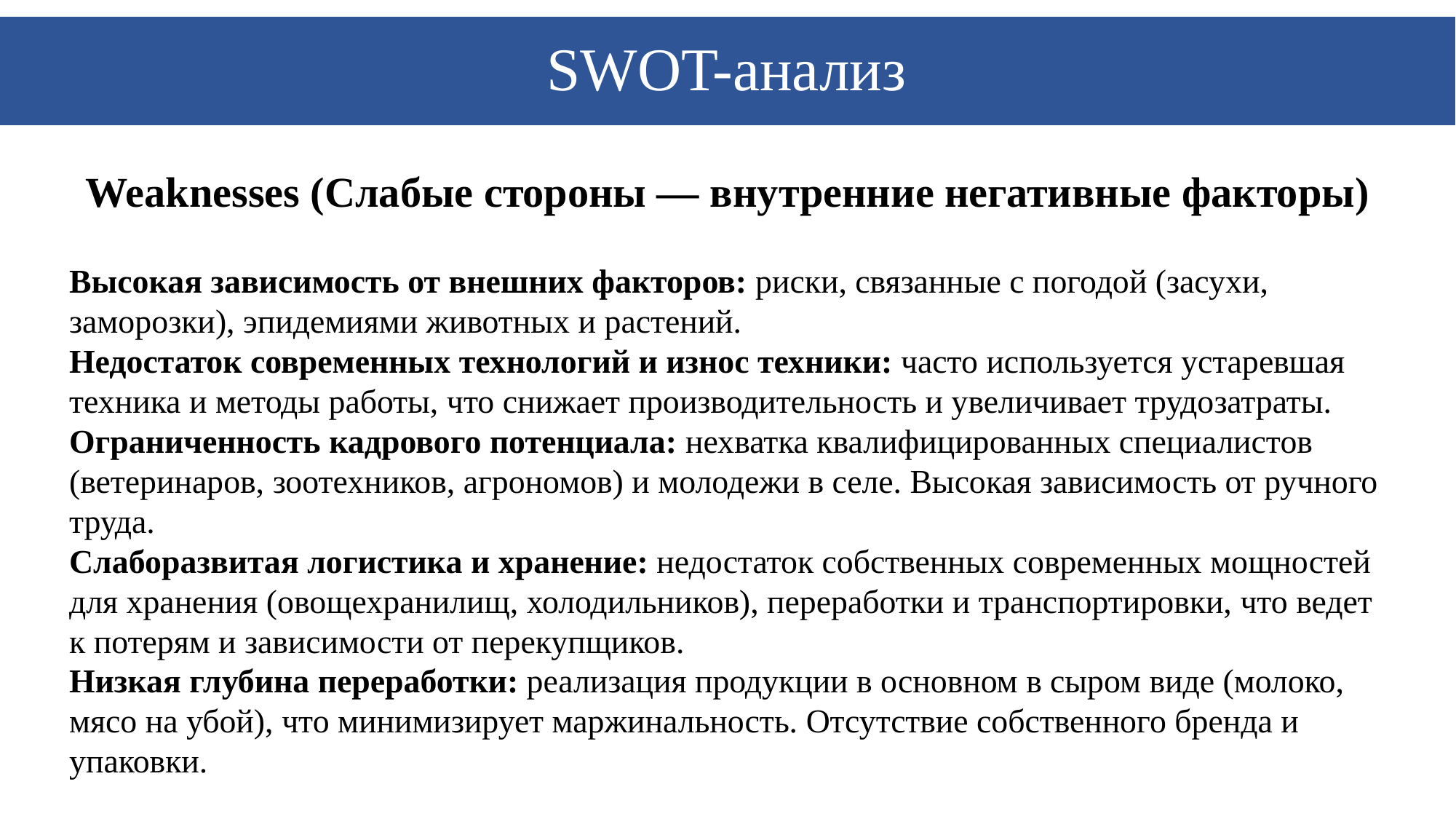

# SWOT-анализ
Weaknesses (Слабые стороны — внутренние негативные факторы)

Высокая зависимость от внешних факторов: риски, связанные с погодой (засухи, заморозки), эпидемиями животных и растений.
Недостаток современных технологий и износ техники: часто используется устаревшая техника и методы работы, что снижает производительность и увеличивает трудозатраты.
Ограниченность кадрового потенциала: нехватка квалифицированных специалистов (ветеринаров, зоотехников, агрономов) и молодежи в селе. Высокая зависимость от ручного труда.
Слаборазвитая логистика и хранение: недостаток собственных современных мощностей для хранения (овощехранилищ, холодильников), переработки и транспортировки, что ведет к потерям и зависимости от перекупщиков.
Низкая глубина переработки: реализация продукции в основном в сыром виде (молоко, мясо на убой), что минимизирует маржинальность. Отсутствие собственного бренда и упаковки.